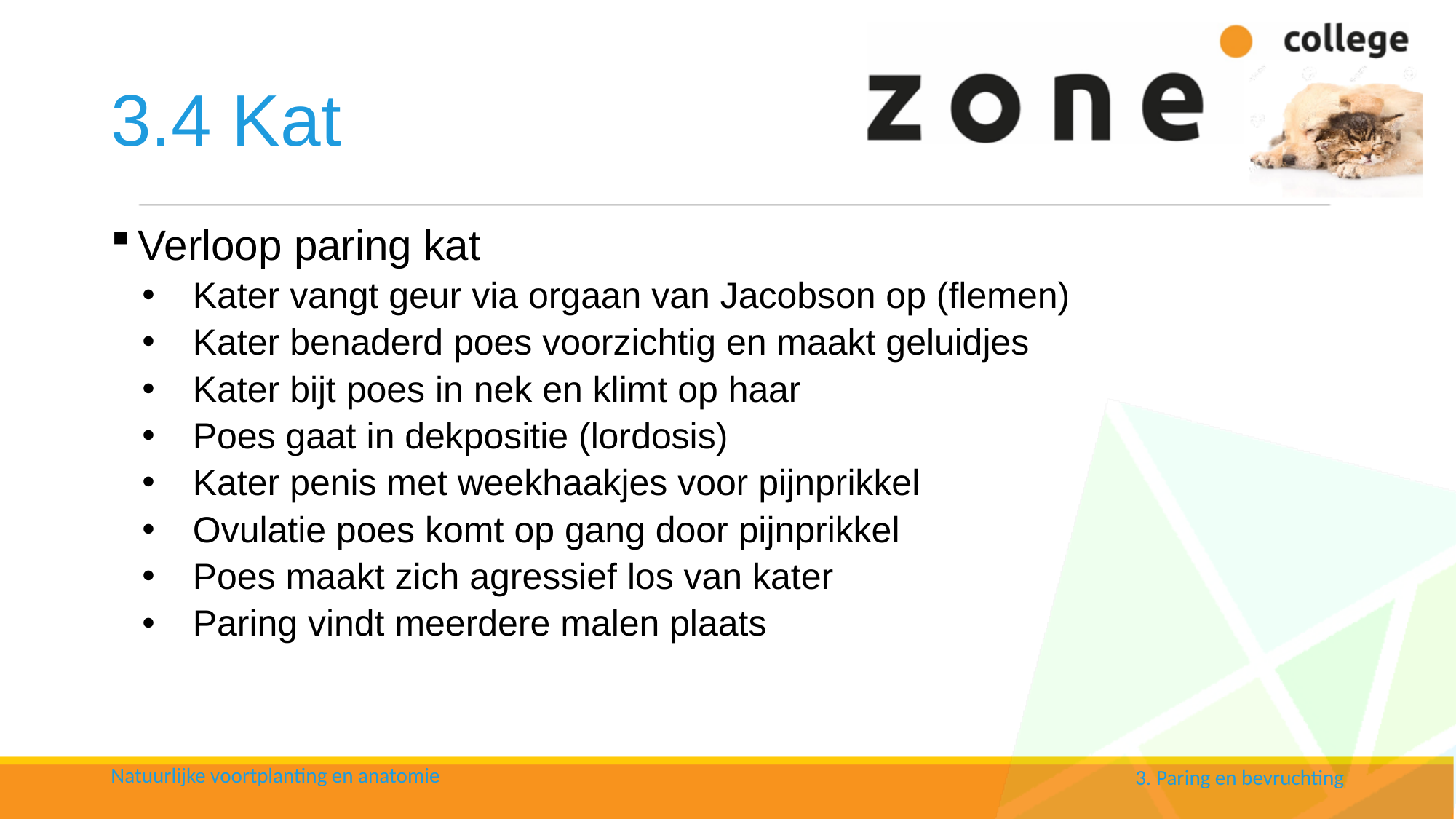

# 3.4 Kat
Verloop paring kat
Kater vangt geur via orgaan van Jacobson op (flemen)
Kater benaderd poes voorzichtig en maakt geluidjes
Kater bijt poes in nek en klimt op haar
Poes gaat in dekpositie (lordosis)
Kater penis met weekhaakjes voor pijnprikkel
Ovulatie poes komt op gang door pijnprikkel
Poes maakt zich agressief los van kater
Paring vindt meerdere malen plaats

Natuurlijke voortplanting en anatomie
3. Paring en bevruchting